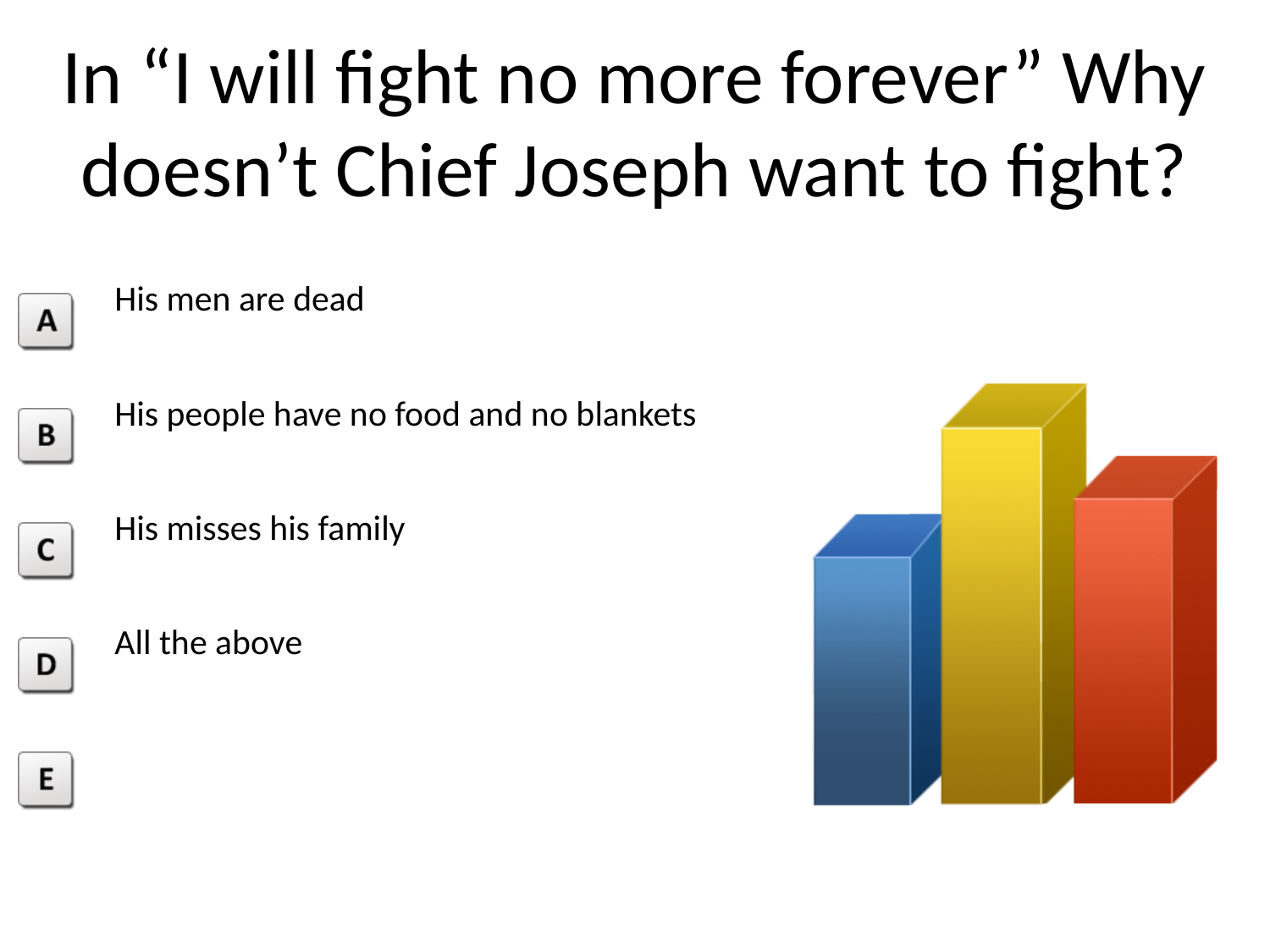

In “I will fight no more forever” Why doesn’t Chief Joseph want to fight?
His men are dead

His people have no food and no blankets

His misses his family

All the above